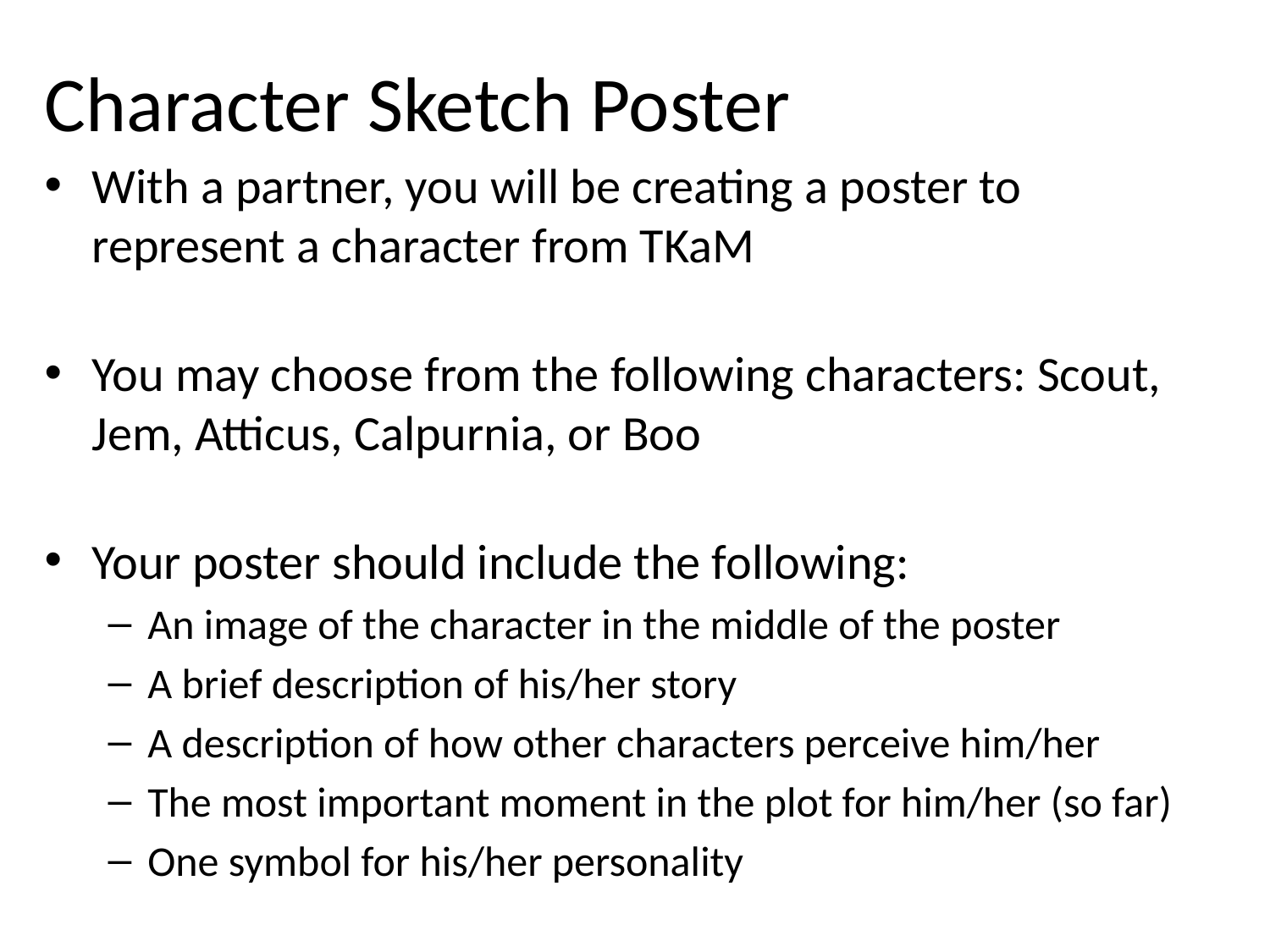

# Character Sketch Poster
With a partner, you will be creating a poster to represent a character from TKaM

You may choose from the following characters: Scout, Jem, Atticus, Calpurnia, or Boo

Your poster should include the following:
An image of the character in the middle of the poster
A brief description of his/her story
A description of how other characters perceive him/her
The most important moment in the plot for him/her (so far)
One symbol for his/her personality